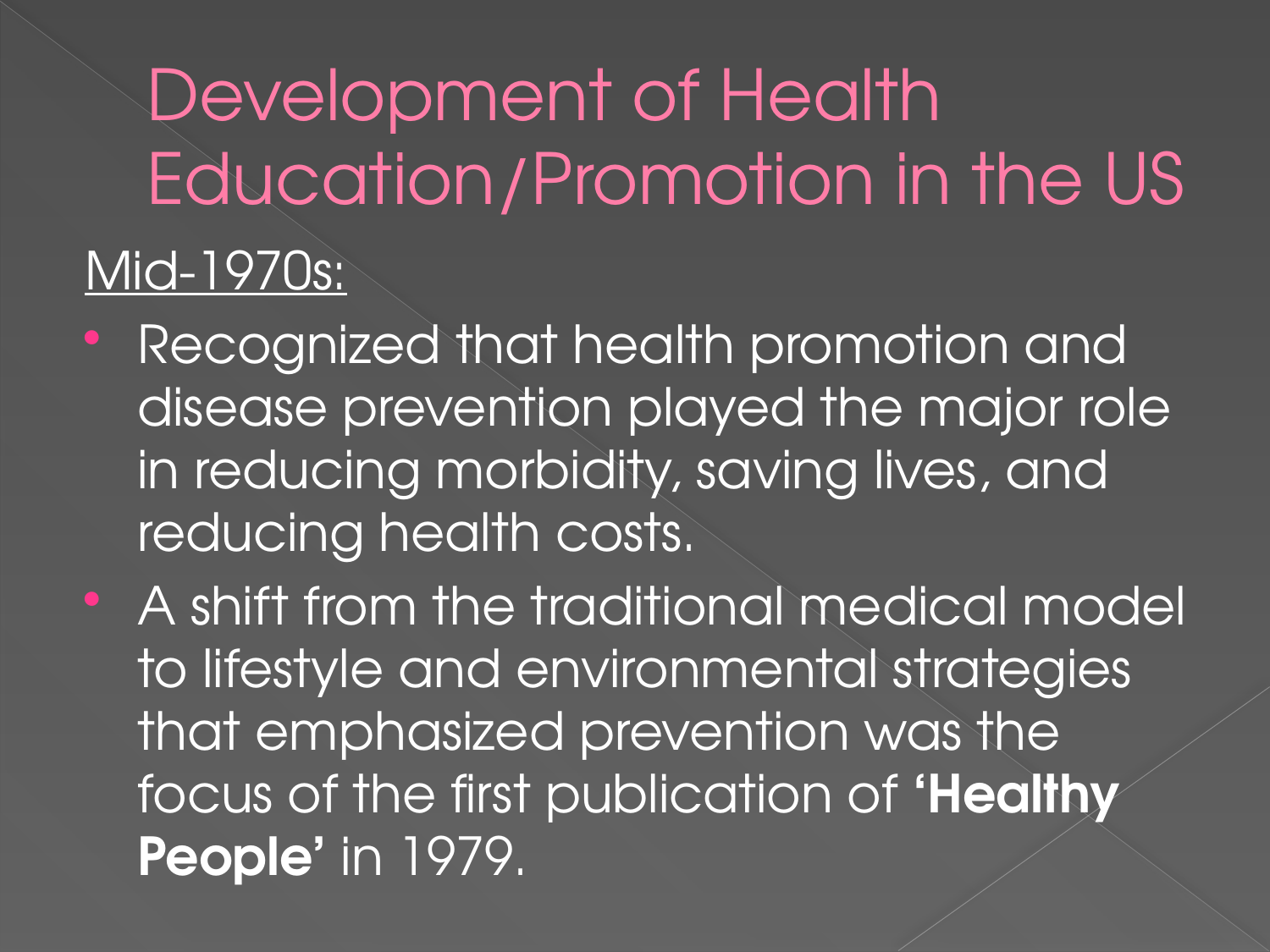

# Development of Health Education/Promotion in the US
Mid-1970s:
Recognized that health promotion and disease prevention played the major role in reducing morbidity, saving lives, and reducing health costs.
A shift from the traditional medical model to lifestyle and environmental strategies that emphasized prevention was the focus of the first publication of ‘Healthy People’ in 1979.